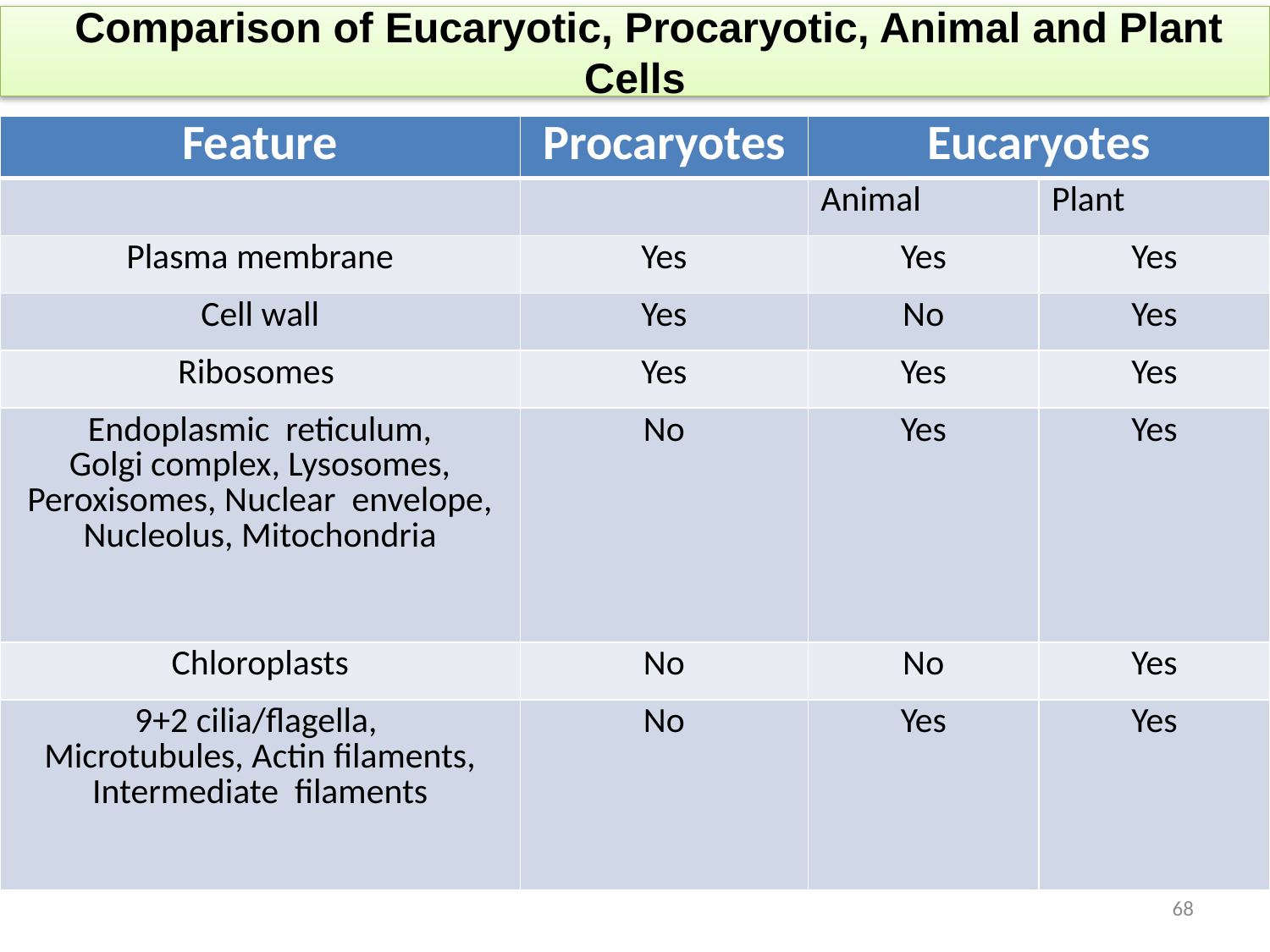

# Comparison of Eucaryotic, Procaryotic, Animal and Plant Cells
| Feature | Procaryotes | Eucaryotes |  |
| --- | --- | --- | --- |
|  |  | Animal | Plant |
| Plasma membrane | Yes | Yes | Yes |
| Cell wall | Yes | No | Yes |
| Ribosomes | Yes | Yes | Yes |
| Endoplasmic reticulum, Golgi complex, Lysosomes, Peroxisomes, Nuclear envelope, Nucleolus, Mitochondria | No | Yes | Yes |
| Chloroplasts | No | No | Yes |
| 9+2 cilia/flagella, Microtubules, Actin filaments, Intermediate filaments | No | Yes | Yes |
68